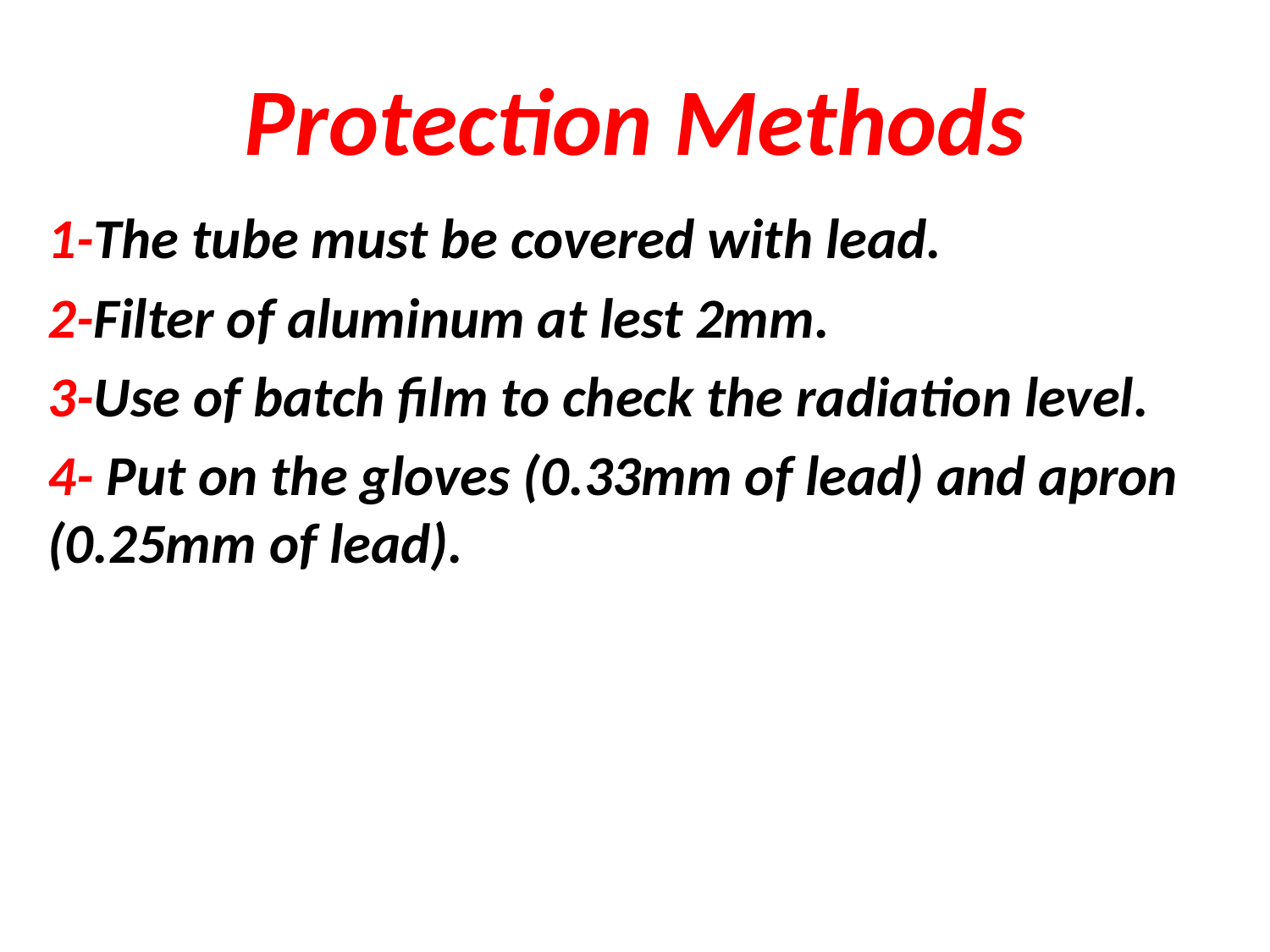

# Protection Methods
1-The tube must be covered with lead.
2-Filter of aluminum at lest 2mm.
3-Use of batch film to check the radiation level.
4- Put on the gloves (0.33mm of lead) and apron (0.25mm of lead).